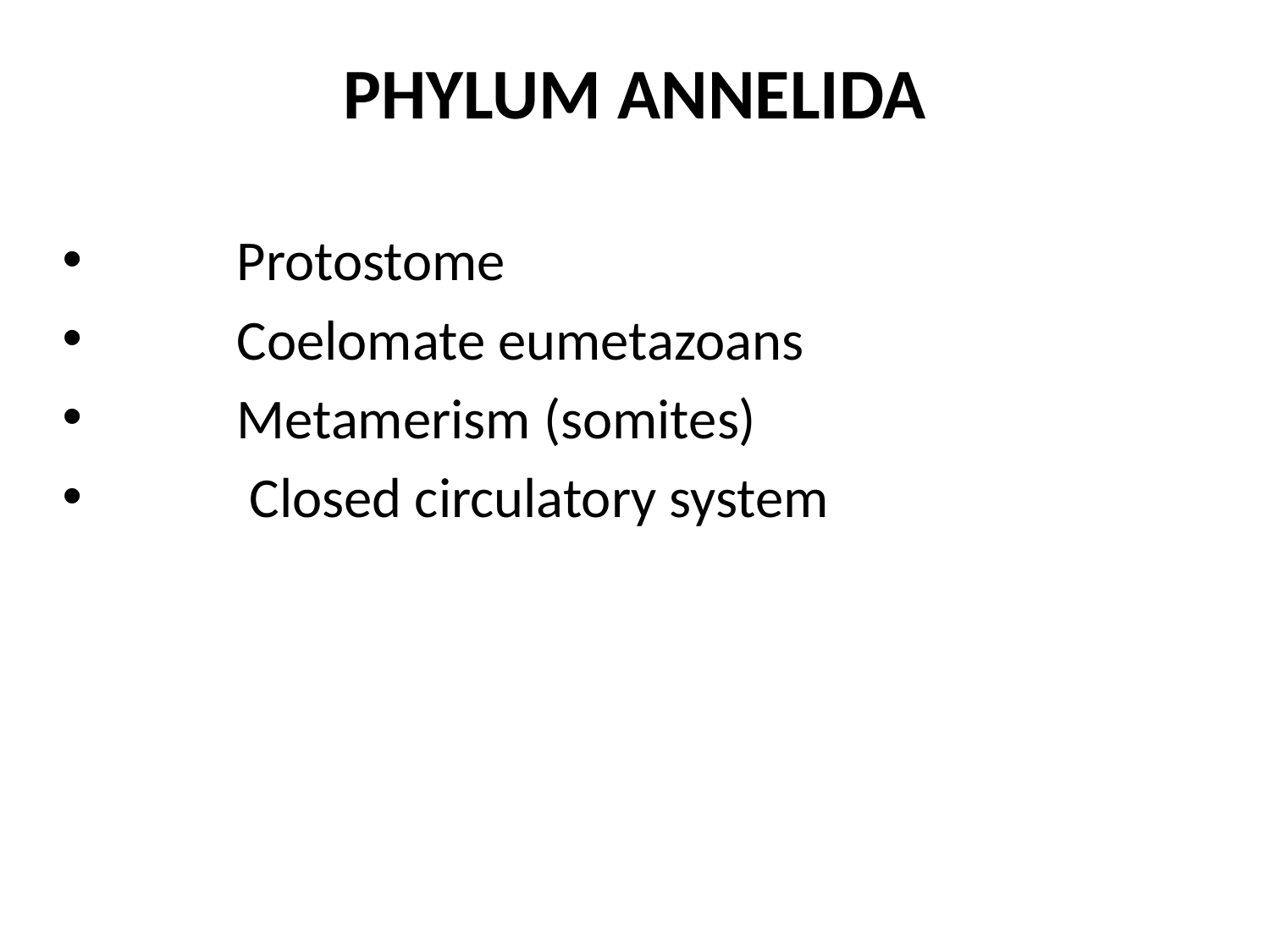

# PHYLUM ANNELIDA
	Protostome
	Coelomate eumetazoans
	Metamerism (somites)
	 Closed circulatory system